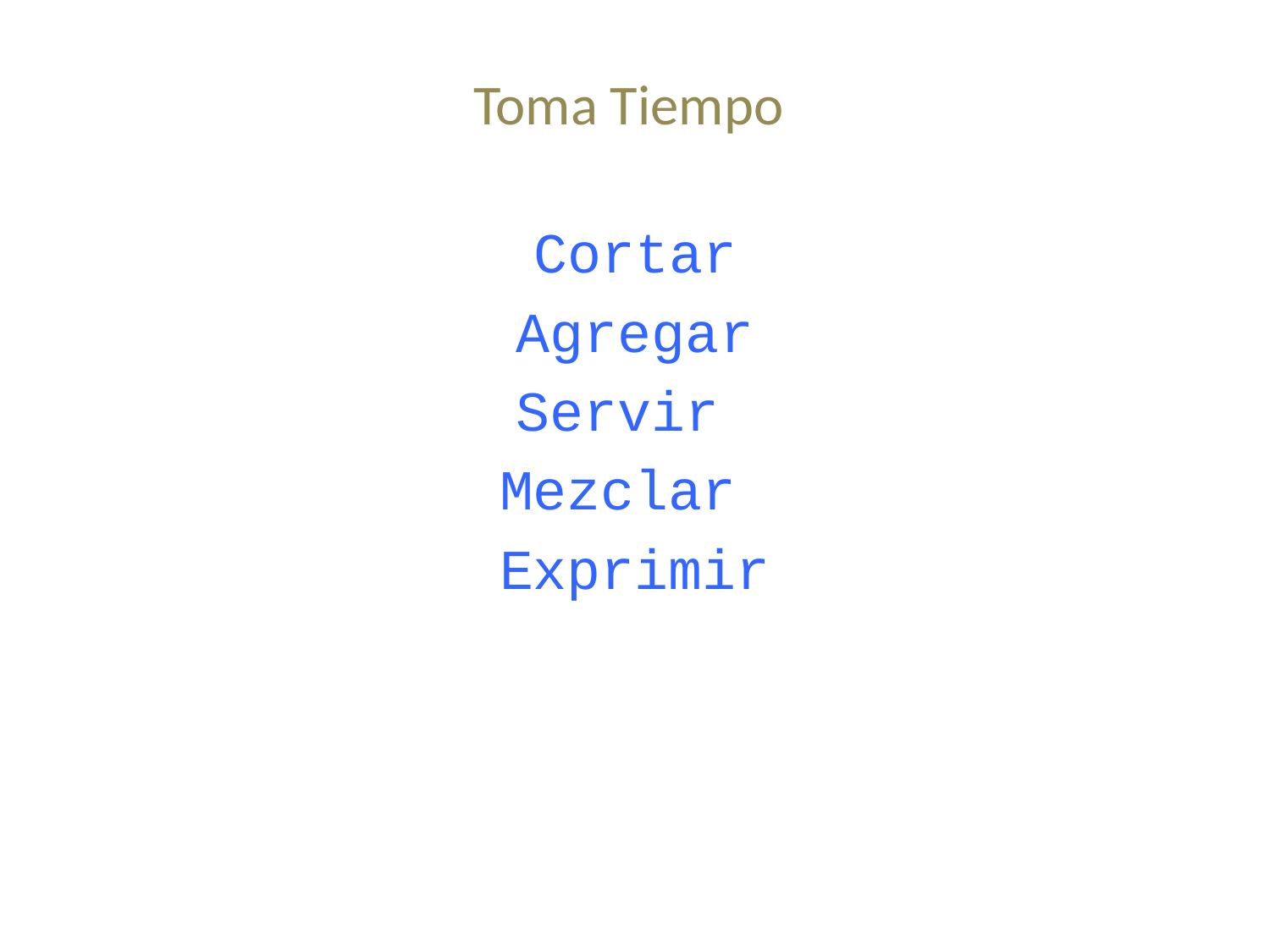

# Toma Tiempo
Cortar
Agregar
Servir
Mezclar
Exprimir